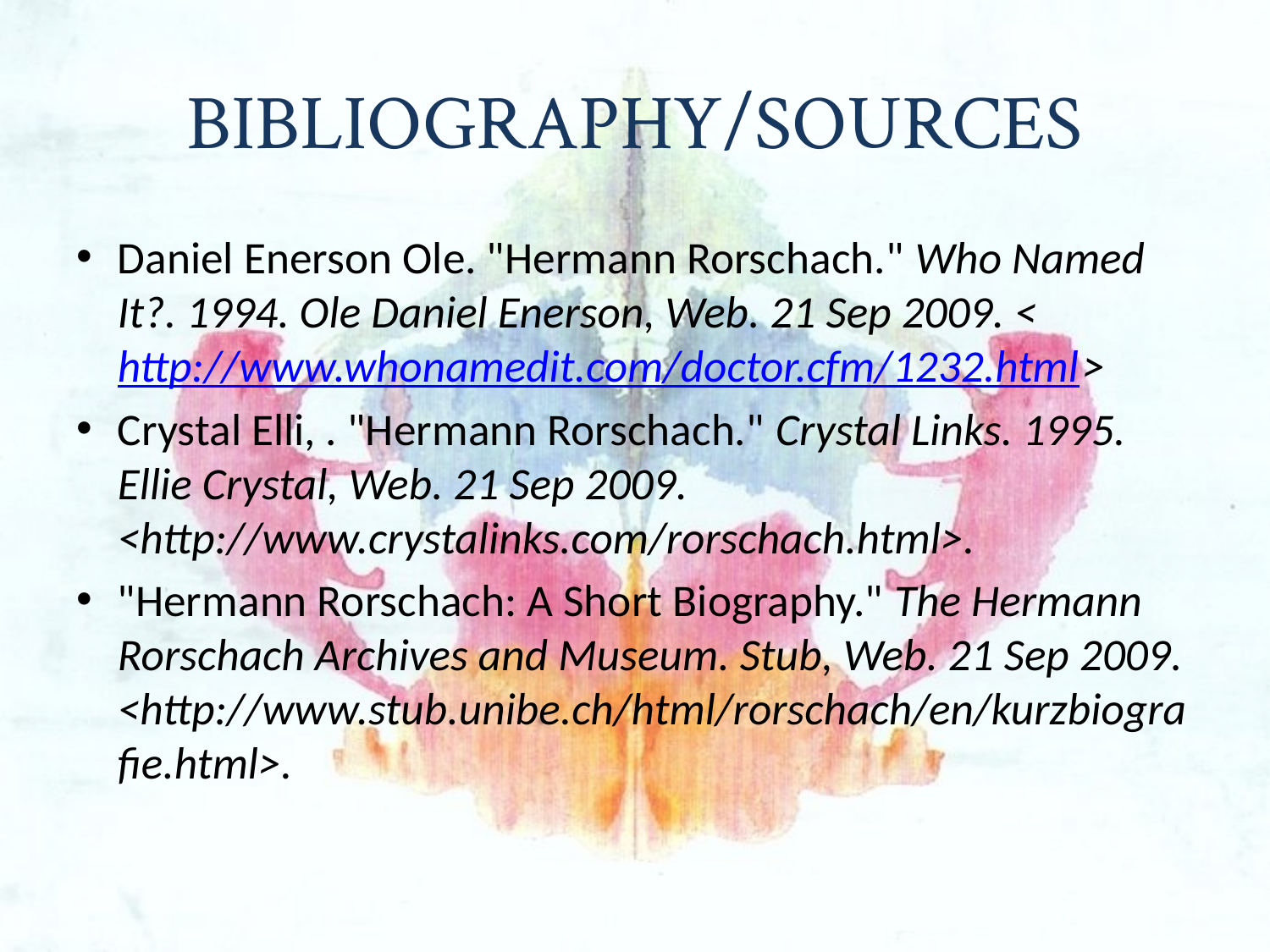

# BIBLIOGRAPHY/SOURCES
Daniel Enerson Ole. "Hermann Rorschach." Who Named It?. 1994. Ole Daniel Enerson, Web. 21 Sep 2009. <http://www.whonamedit.com/doctor.cfm/1232.html>
Crystal Elli, . "Hermann Rorschach." Crystal Links. 1995. Ellie Crystal, Web. 21 Sep 2009. <http://www.crystalinks.com/rorschach.html>.
"Hermann Rorschach: A Short Biography." The Hermann Rorschach Archives and Museum. Stub, Web. 21 Sep 2009. <http://www.stub.unibe.ch/html/rorschach/en/kurzbiografie.html>.